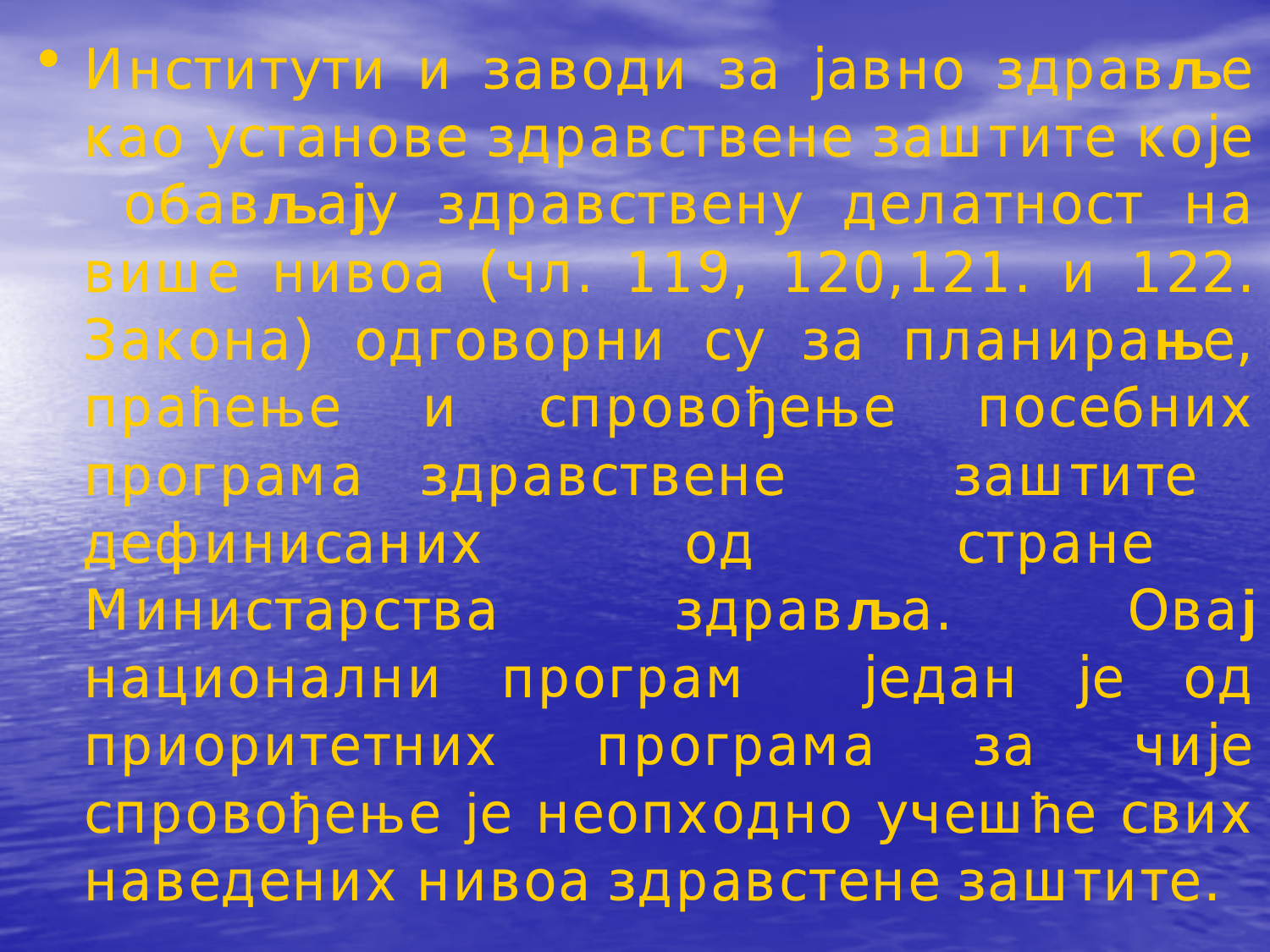

Институти и заводи за јавно здравље као установе здравствене заштите које  обављају здравствену делатност на више нивоа (чл. 119, 120,121. и 122. Закона) одговорни су за планирање, праћење и спровођење посебних програма здравствене   заштите  дефинисаних  од  стране  Министарства  здравља.  Овај национални програм  један је од приоритетних програма за чије спровођење је неопходно учешће свих наведених нивоа здравстене заштите.